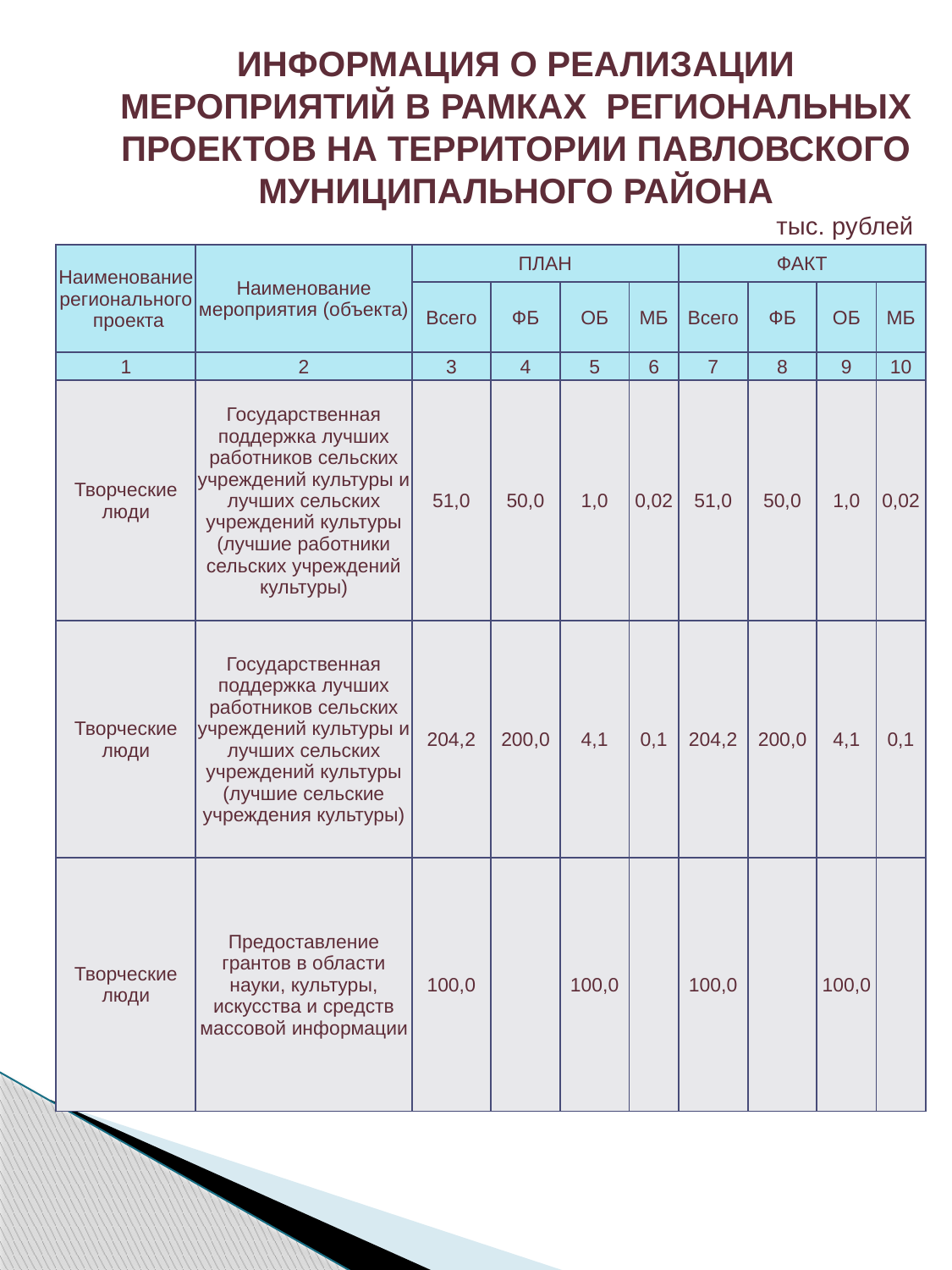

ИНФОРМАЦИЯ О РЕАЛИЗАЦИИ МЕРОПРИЯТИЙ В РАМКАХ  РЕГИОНАЛЬНЫХ ПРОЕКТОВ НА ТЕРРИТОРИИ ПАВЛОВСКОГО МУНИЦИПАЛЬНОГО РАЙОНА
тыс. рублей
| Наименование регионального проекта | Наименование мероприятия (объекта) | ПЛАН |  |  |  | ФАКТ |  |  |  |
| --- | --- | --- | --- | --- | --- | --- | --- | --- | --- |
|  |  | Всего | ФБ | ОБ | МБ | Всего | ФБ | ОБ | МБ |
| 1 | 2 | 3 | 4 | 5 | 6 | 7 | 8 | 9 | 10 |
| Творческие люди | Государственная поддержка лучших работников сельских учреждений культуры и лучших сельских учреждений культуры (лучшие работники сельских учреждений культуры) | 51,0 | 50,0 | 1,0 | 0,02 | 51,0 | 50,0 | 1,0 | 0,02 |
| Творческие люди | Государственная поддержка лучших работников сельских учреждений культуры и лучших сельских учреждений культуры (лучшие сельские учреждения культуры) | 204,2 | 200,0 | 4,1 | 0,1 | 204,2 | 200,0 | 4,1 | 0,1 |
| Творческие люди | Предоставление грантов в области науки, культуры, искусства и средств массовой информации | 100,0 |  | 100,0 |  | 100,0 |  | 100,0 |  |